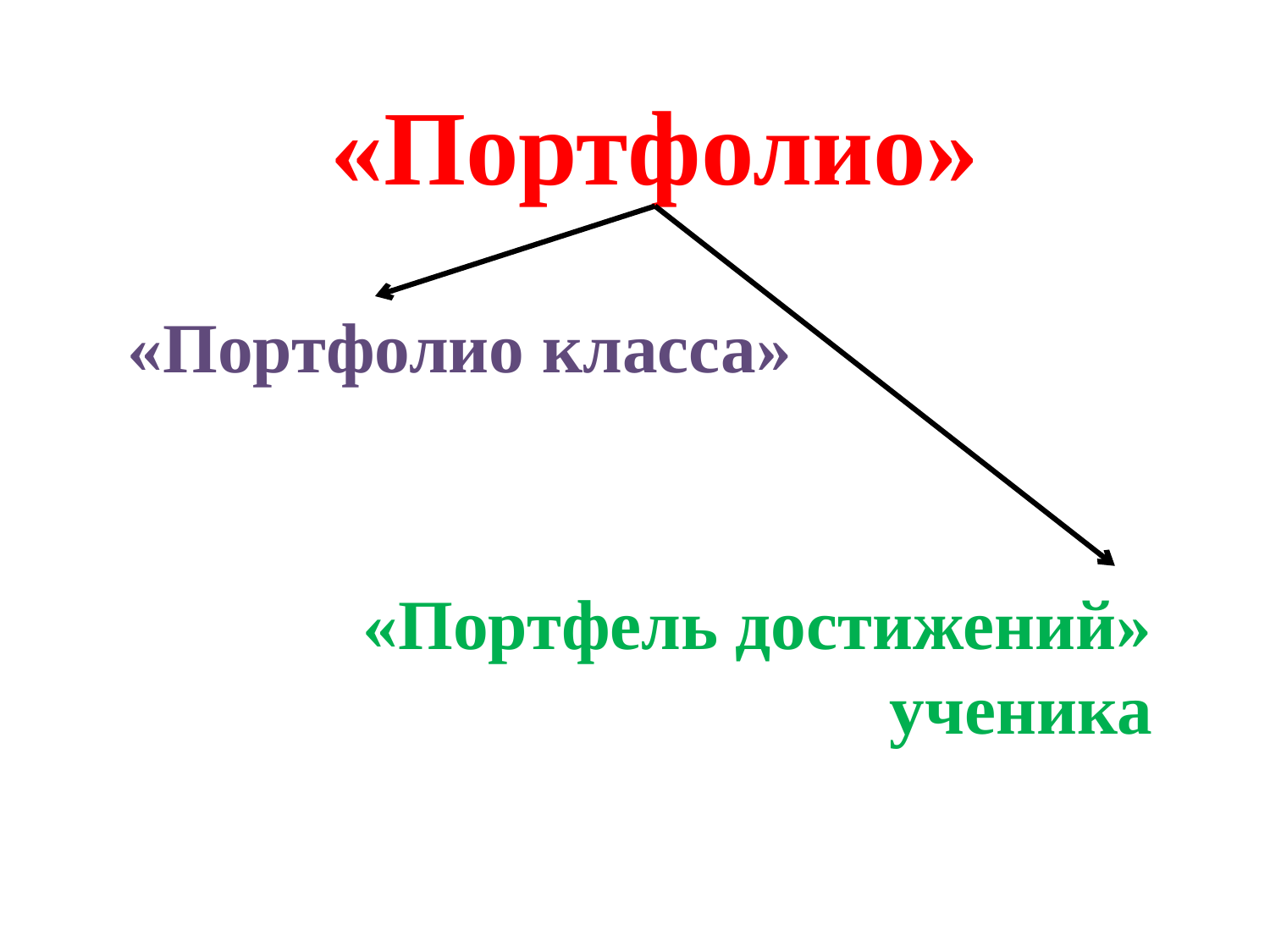

# «Портфолио»
«Портфолио класса»

«Портфель достижений» ученика